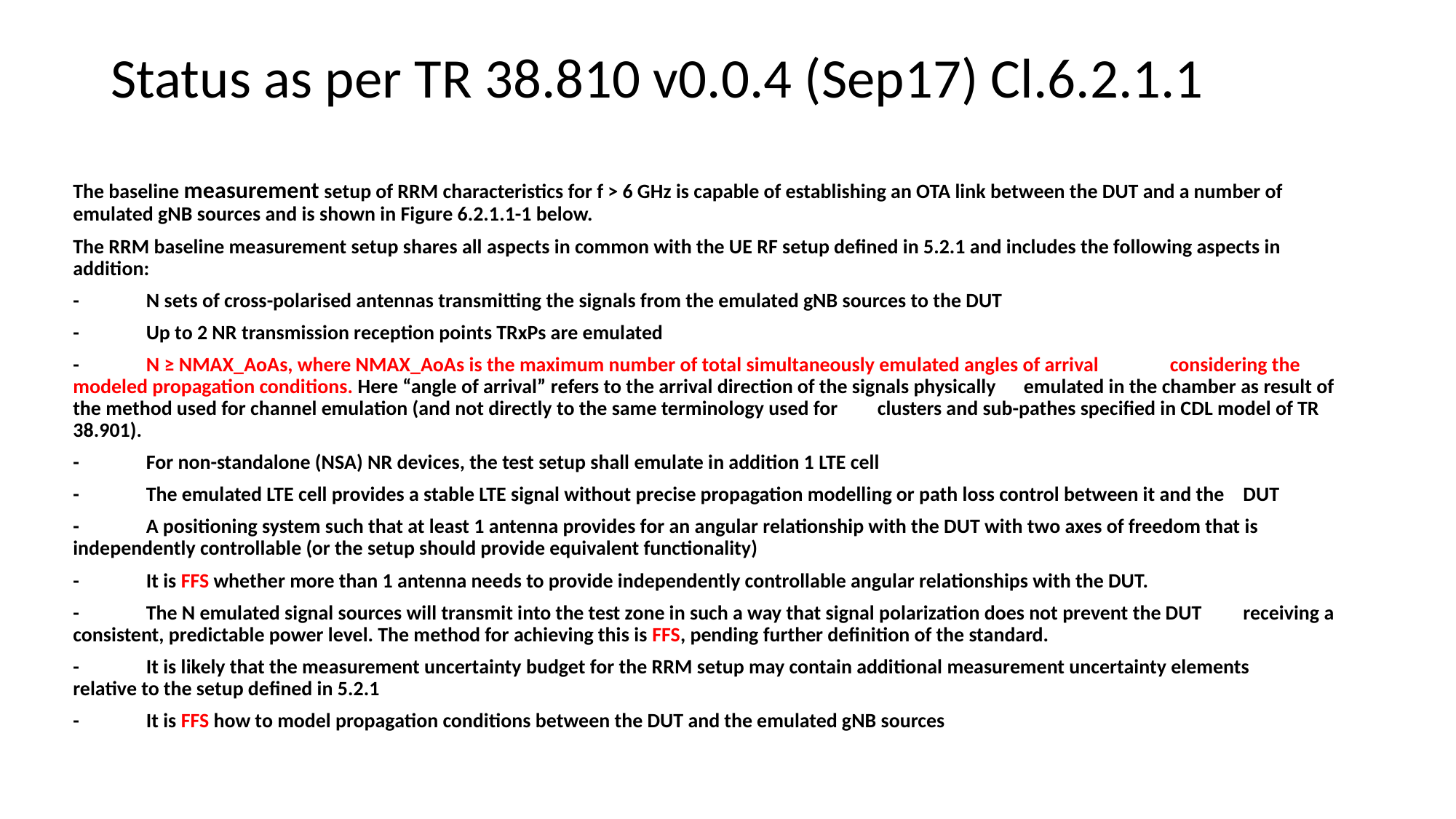

# Status as per TR 38.810 v0.0.4 (Sep17) Cl.6.2.1.1
The baseline measurement setup of RRM characteristics for f > 6 GHz is capable of establishing an OTA link between the DUT and a number of emulated gNB sources and is shown in Figure 6.2.1.1-1 below.
The RRM baseline measurement setup shares all aspects in common with the UE RF setup defined in 5.2.1 and includes the following aspects in addition:
- 	N sets of cross-polarised antennas transmitting the signals from the emulated gNB sources to the DUT
-	Up to 2 NR transmission reception points TRxPs are emulated
- 	N ≥ NMAX_AoAs, where NMAX_AoAs is the maximum number of total simultaneously emulated angles of arrival 	considering the modeled propagation conditions. Here “angle of arrival” refers to the arrival direction of the signals physically 	emulated in the chamber as result of the method used for channel emulation (and not directly to the same terminology used for 	clusters and sub-pathes specified in CDL model of TR 38.901).
- 	For non-standalone (NSA) NR devices, the test setup shall emulate in addition 1 LTE cell
-	The emulated LTE cell provides a stable LTE signal without precise propagation modelling or path loss control between it and the 	DUT
-   	A positioning system such that at least 1 antenna provides for an angular relationship with the DUT with two axes of freedom that is 	independently controllable (or the setup should provide equivalent functionality)
-	It is FFS whether more than 1 antenna needs to provide independently controllable angular relationships with the DUT.
-	The N emulated signal sources will transmit into the test zone in such a way that signal polarization does not prevent the DUT 	receiving a consistent, predictable power level. The method for achieving this is FFS, pending further definition of the standard.
-	It is likely that the measurement uncertainty budget for the RRM setup may contain additional measurement uncertainty elements 	relative to the setup defined in 5.2.1
-	It is FFS how to model propagation conditions between the DUT and the emulated gNB sources